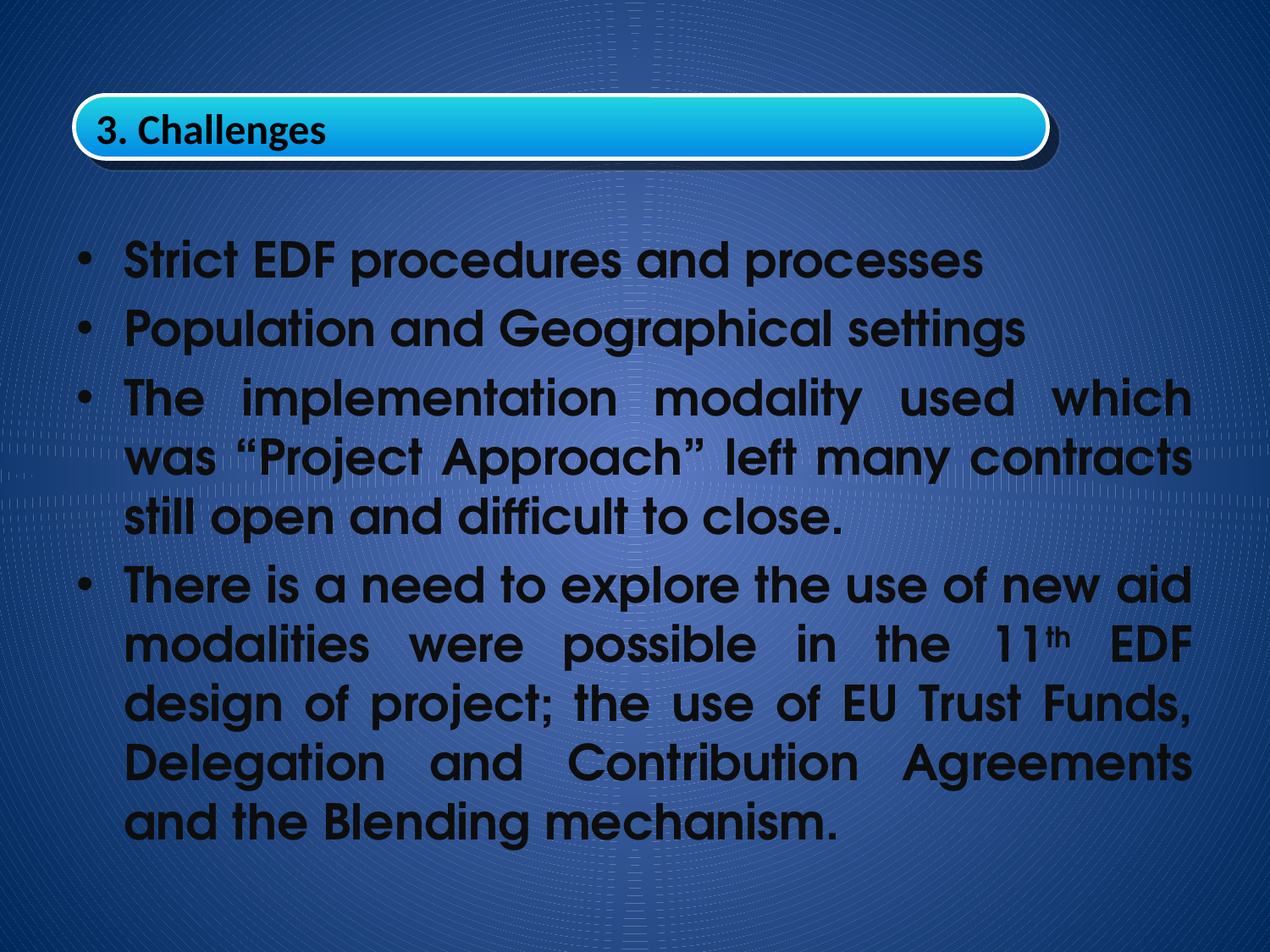

3. Challenges
Strict EDF procedures and processes
Population and Geographical settings
The implementation modality used which was “Project Approach” left many contracts still open and difficult to close.
There is a need to explore the use of new aid modalities were possible in the 11th EDF design of project; the use of EU Trust Funds, Delegation and Contribution Agreements and the Blending mechanism.